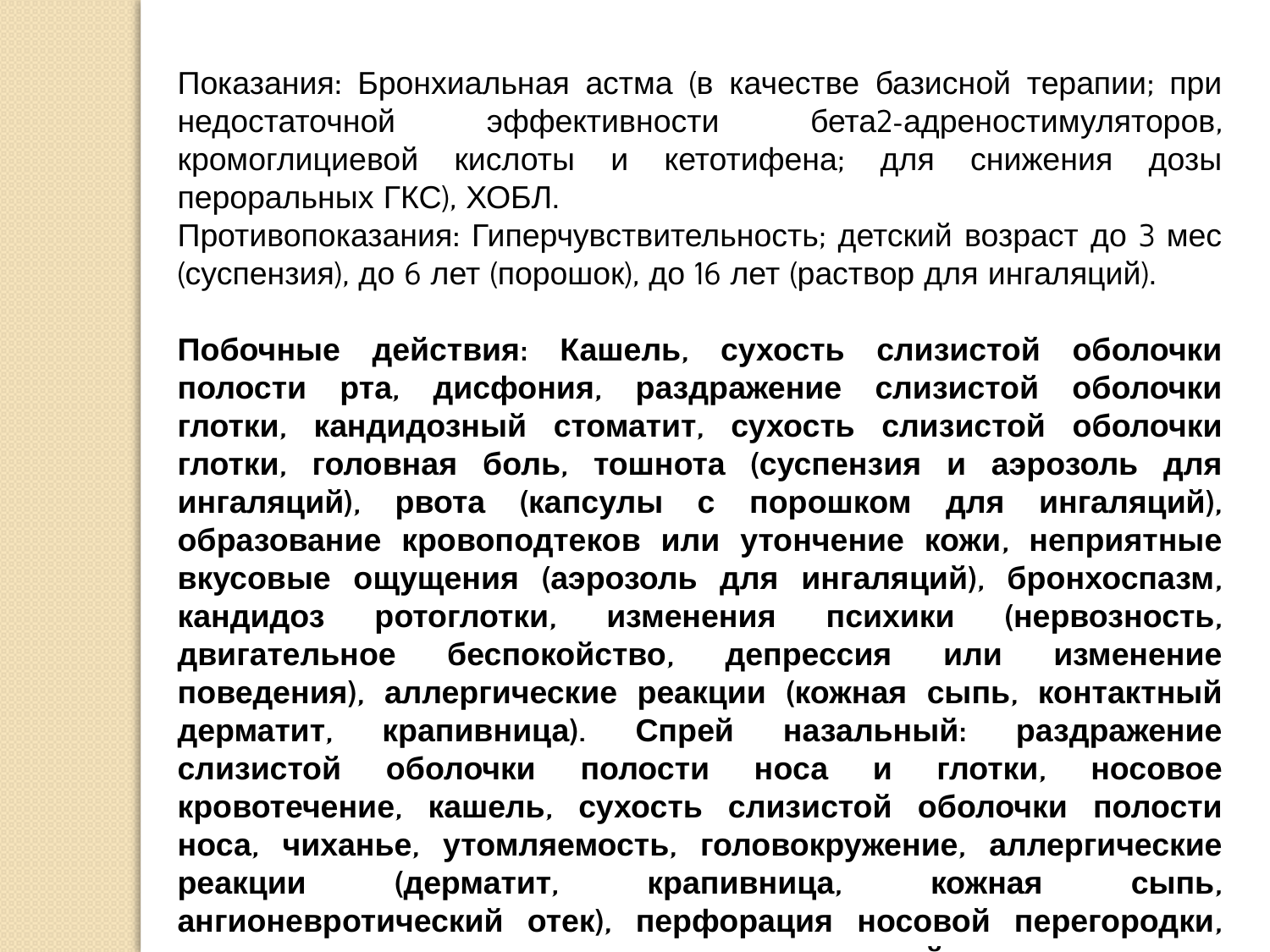

Показания: Бронхиальная астма (в качестве базисной терапии; при недостаточной эффективности бета2-адреностимуляторов, кромоглициевой кислоты и кетотифена; для снижения дозы пероральных ГКС), ХОБЛ.
Противопоказания: Гиперчувствительность; детский возраст до 3 мес (суспензия), до 6 лет (порошок), до 16 лет (раствор для ингаляций).

Побочные действия: Кашель, сухость слизистой оболочки полости рта, дисфония, раздражение слизистой оболочки глотки, кандидозный стоматит, сухость слизистой оболочки глотки, головная боль, тошнота (суспензия и аэрозоль для ингаляций), рвота (капсулы с порошком для ингаляций), образование кровоподтеков или утончение кожи, неприятные вкусовые ощущения (аэрозоль для ингаляций), бронхоспазм, кандидоз ротоглотки, изменения психики (нервозность, двигательное беспокойство, депрессия или изменение поведения), аллергические реакции (кожная сыпь, контактный дерматит, крапивница). Спрей назальный: раздражение слизистой оболочки полости носа и глотки, носовое кровотечение, кашель, сухость слизистой оболочки полости носа, чиханье, утомляемость, головокружение, аллергические реакции (дерматит, крапивница, кожная сыпь, ангионевротический отек), перфорация носовой перегородки, аносмия, тахикардия, замедление роста у детей.